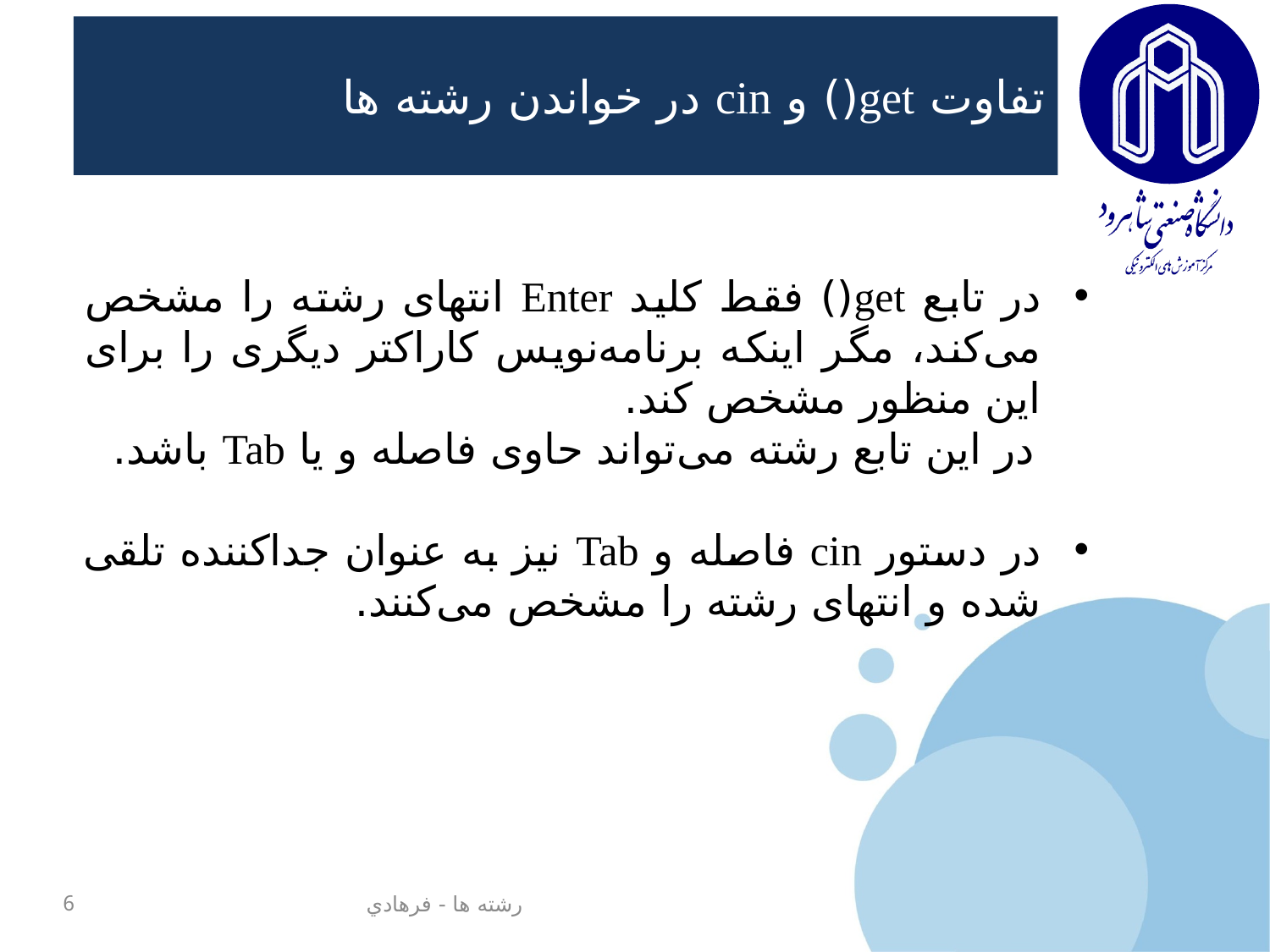

# تفاوت get() و cin در خواندن رشته ها
در تابع get() فقط کلید Enter انتهای رشته را مشخص می‌کند، مگر اینکه برنامه‌نویس کاراکتر دیگری را برای این منظور مشخص کند.
    در این تابع‏ رشته می‌تواند حاوی فاصله و یا ‏Tab باشد.

در دستور cin‏ فاصله و Tab نیز به عنوان جداکننده تلقی شده و انتهای رشته را مشخص می‌کنند.
6
رشته ها - فرهادي